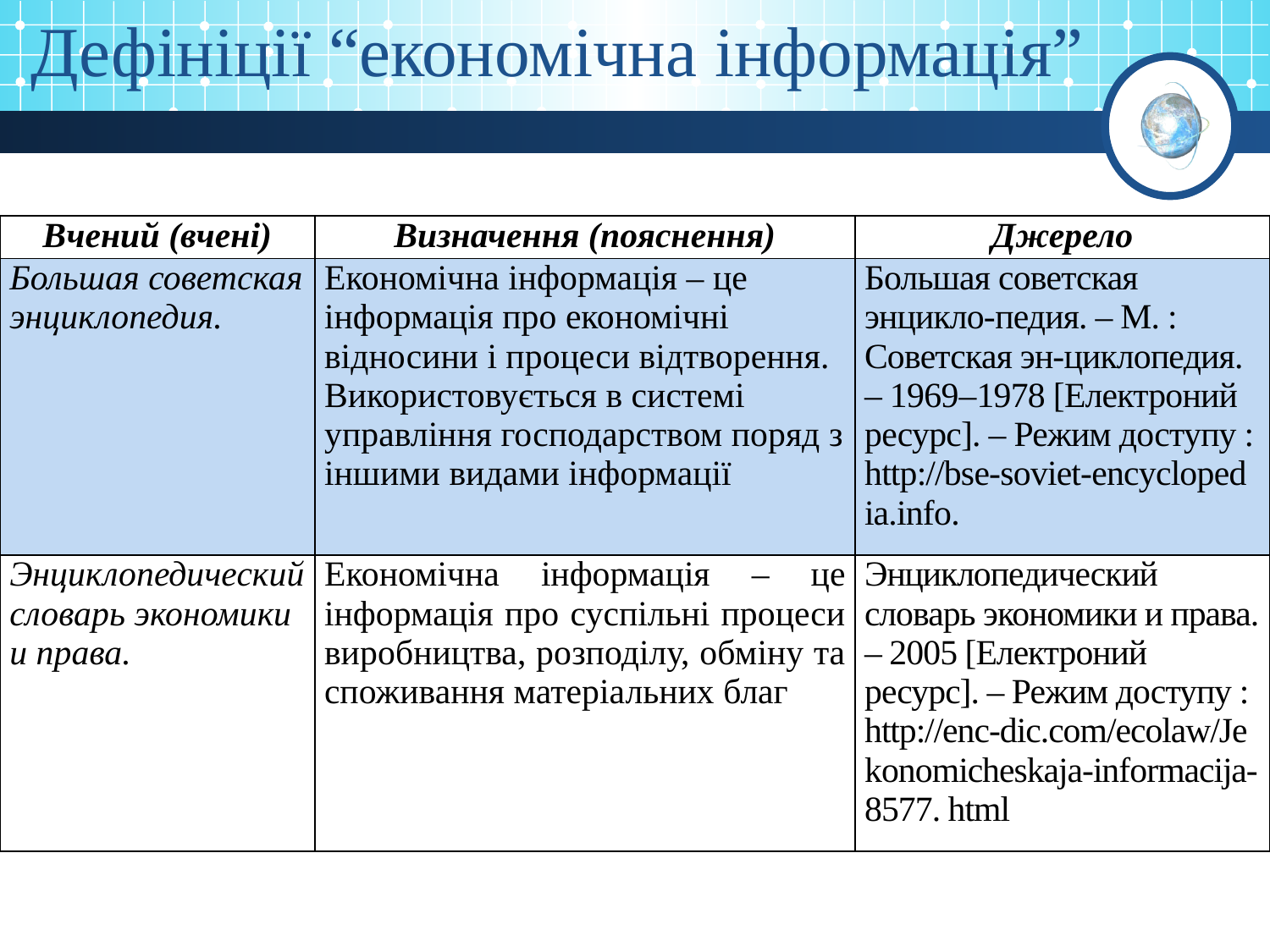

Дефініції “економічна інформація”
| Вчений (вчені) | Визначення (пояснення) | Джерело |
| --- | --- | --- |
| Большая советская энциклопедия. | Економічна інформація – це інформація про економічні відносини і процеси відтворення. Використовується в системі управління господарством поряд з іншими видами інформації | Большая советская энцикло-педия. – М. : Советская эн-циклопедия. – 1969–1978 [Електроний ресурс]. – Режим доступу : http://bse-soviet-encycloped ia.info. |
| Энциклопедический словарь экономики и права. | Економічна інформація – це інформація про суспільні процеси виробництва, розподілу, обміну та споживання матеріальних благ | Энциклопедический словарь экономики и права. – 2005 [Електроний ресурс]. – Режим доступу : http://enc-dic.com/ecolaw/Jekonomicheskaja-informacija-8577. html |